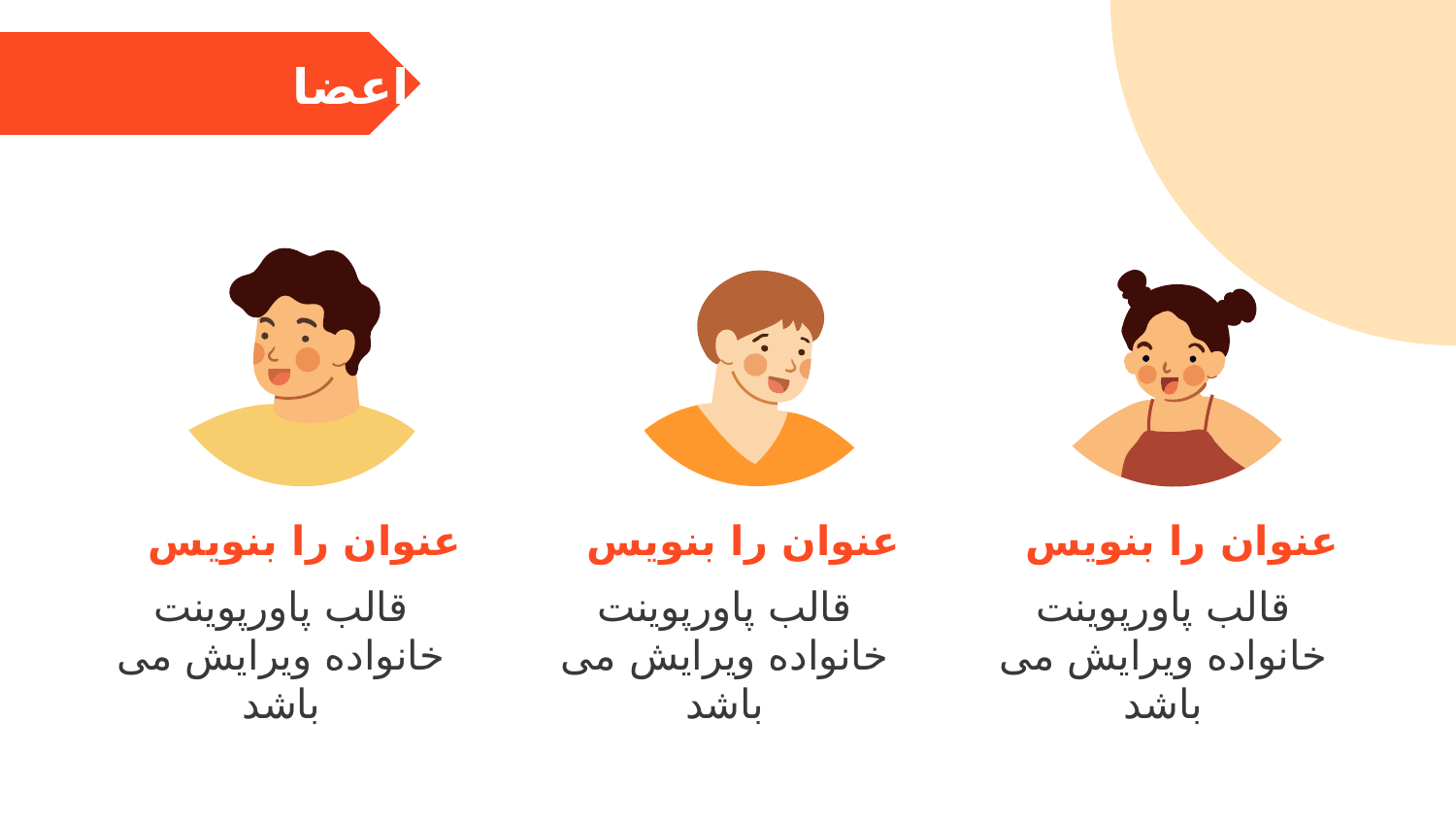

اعضا

عنوان را بنویس
عنوان را بنویس
عنوان را بنویس
قالب پاورپوینت خانواده ویرایش می باشد
قالب پاورپوینت خانواده ویرایش می باشد
قالب پاورپوینت خانواده ویرایش می باشد